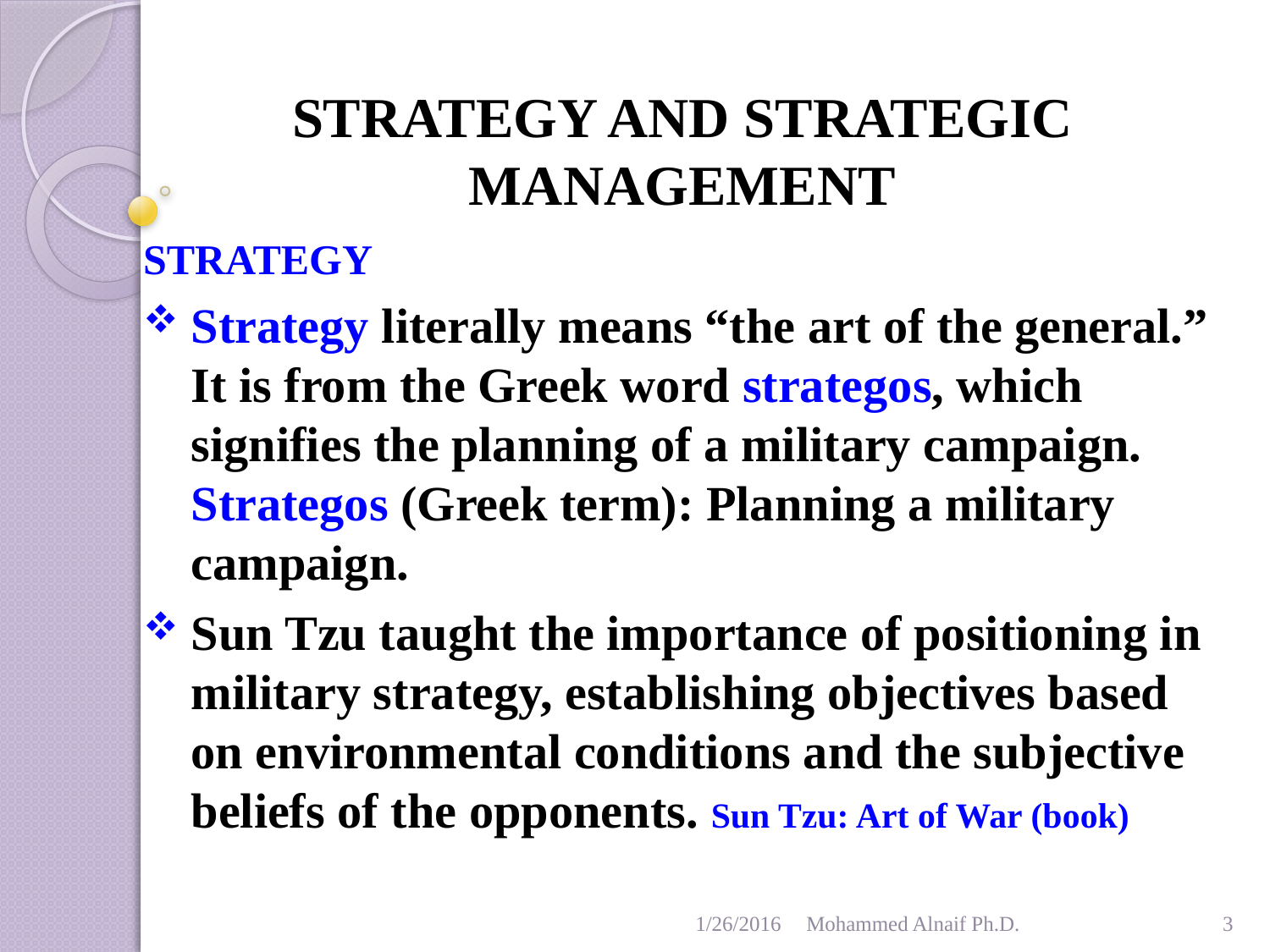

# STRATEGY AND STRATEGIC MANAGEMENT
STRATEGY
Strategy literally means “the art of the general.” It is from the Greek word strategos, which signifies the planning of a military campaign. Strategos (Greek term): Planning a military campaign.
Sun Tzu taught the importance of positioning in military strategy, establishing objectives based on environmental conditions and the subjective beliefs of the opponents. Sun Tzu: Art of War (book)

1/26/2016
Mohammed Alnaif Ph.D.
3